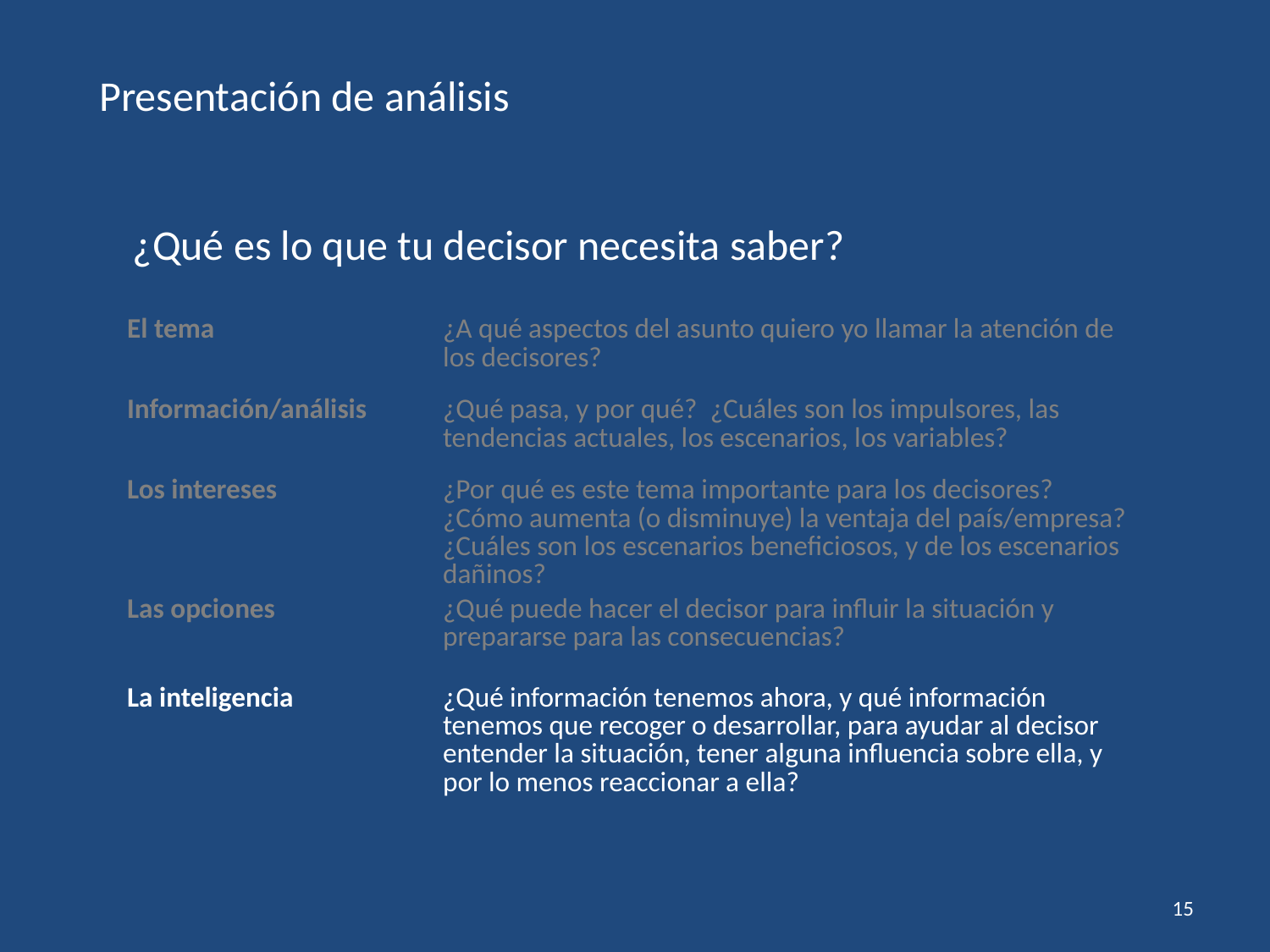

Presentación de análisis
¿Qué es lo que tu decisor necesita saber?
| El tema | ¿A qué aspectos del asunto quiero yo llamar la atención de los decisores? |
| --- | --- |
| Información/análisis | ¿Qué pasa, y por qué? ¿Cuáles son los impulsores, las tendencias actuales, los escenarios, los variables? |
| Los intereses | ¿Por qué es este tema importante para los decisores? ¿Cómo aumenta (o disminuye) la ventaja del país/empresa? ¿Cuáles son los escenarios beneficiosos, y de los escenarios dañinos? |
| Las opciones | ¿Qué puede hacer el decisor para influir la situación y prepararse para las consecuencias? |
| La inteligencia | ¿Qué información tenemos ahora, y qué información tenemos que recoger o desarrollar, para ayudar al decisor entender la situación, tener alguna influencia sobre ella, y por lo menos reaccionar a ella? |
15